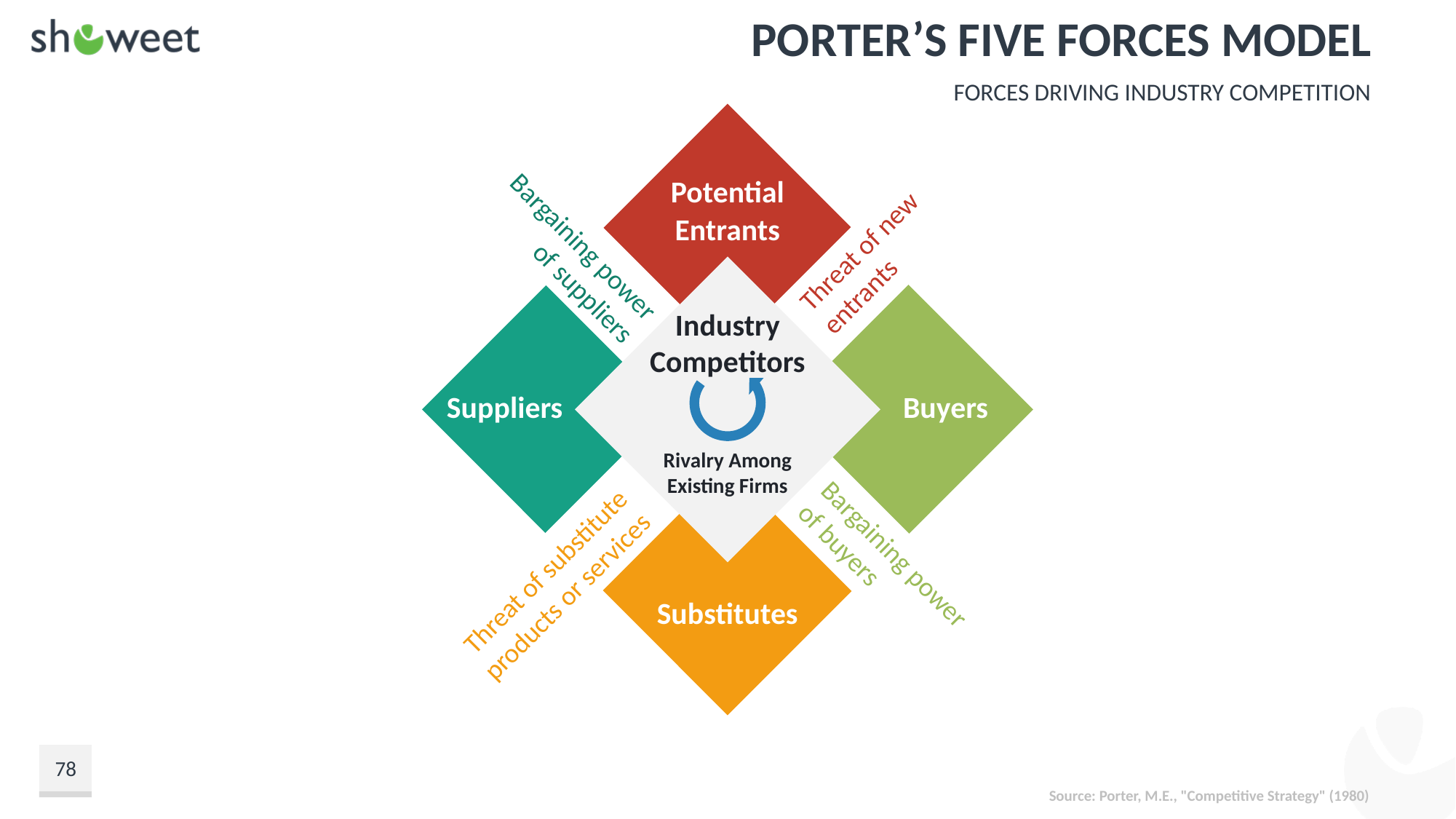

# Porter’s Five Forces Model
Forces Driving Industry Competition

Potential Entrants
Threat of new entrants
Bargaining power of suppliers

Industry Competitors

Rivalry Among Existing Firms

Suppliers
Buyers

Bargaining power of buyers
Threat of substitute products or services
Substitutes
78
Source: Porter, M.E., "Competitive Strategy" (1980)